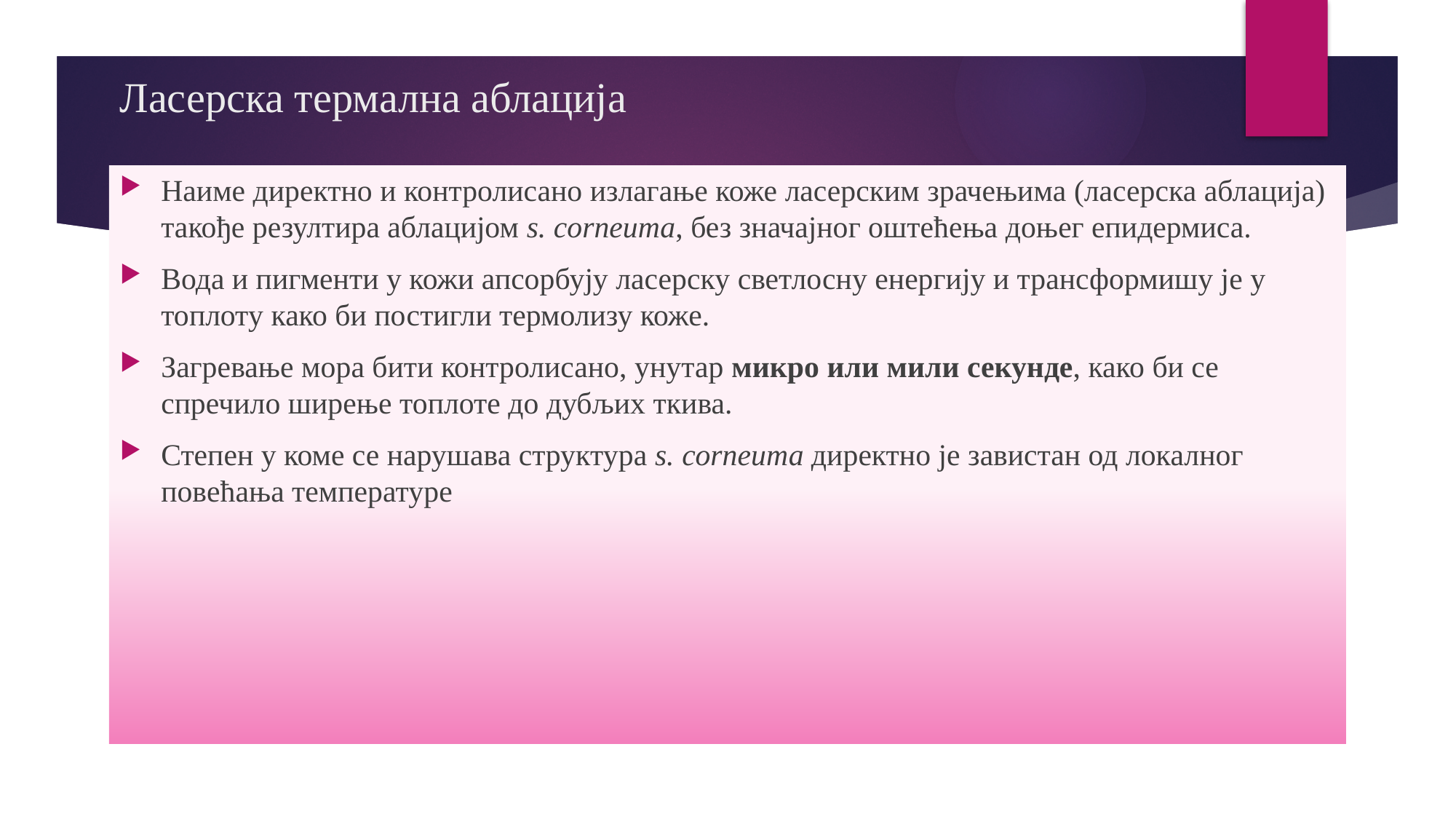

# Ласерска термална аблација
Наиме директно и контролисано излагање коже ласерским зрачењима (ласерска аблација) такође резултира аблацијом s. сorneumа, без значајног оштећења доњег епидермиса.
Вода и пигменти у кожи апсорбују ласерску светлосну енергију и трансформишу је у топлоту како би постигли термолизу коже.
Загревање мора бити контролисано, унутар микро или мили секунде, како би се спречило ширење топлоте до дубљих ткива.
Степен у коме се нарушава структура s. сorneumа директно је завистан од локалног повећања температуре